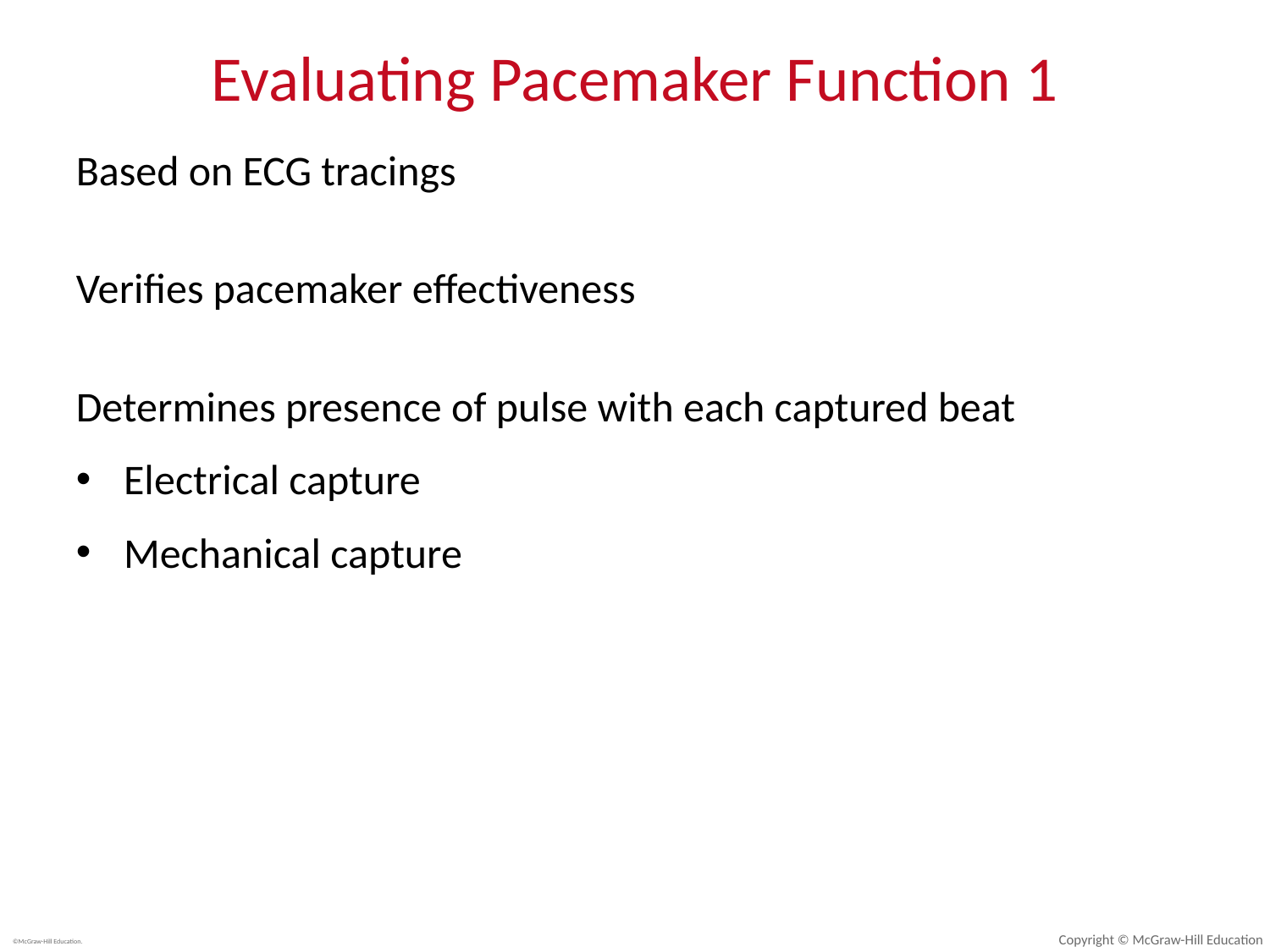

# Evaluating Pacemaker Function 1
Based on ECG tracings
Verifies pacemaker effectiveness
Determines presence of pulse with each captured beat
Electrical capture
Mechanical capture

Copyright © McGraw-Hill Education